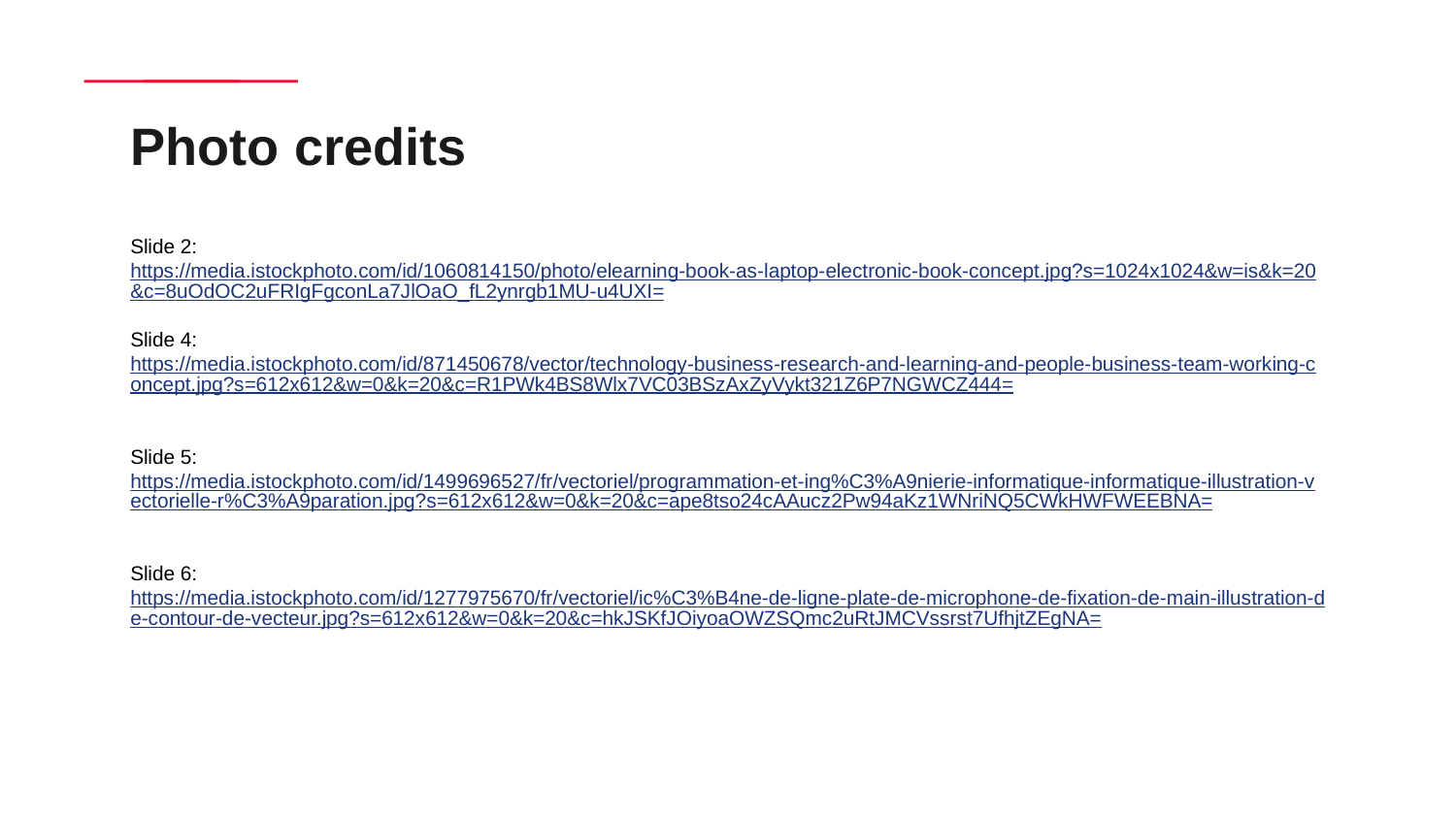

# Photo credits
Slide 2:
https://media.istockphoto.com/id/1060814150/photo/elearning-book-as-laptop-electronic-book-concept.jpg?s=1024x1024&w=is&k=20&c=8uOdOC2uFRIgFgconLa7JlOaO_fL2ynrgb1MU-u4UXI=

Slide 4:
https://media.istockphoto.com/id/871450678/vector/technology-business-research-and-learning-and-people-business-team-working-concept.jpg?s=612x612&w=0&k=20&c=R1PWk4BS8Wlx7VC03BSzAxZyVykt321Z6P7NGWCZ444=

Slide 5:
https://media.istockphoto.com/id/1499696527/fr/vectoriel/programmation-et-ing%C3%A9nierie-informatique-informatique-illustration-vectorielle-r%C3%A9paration.jpg?s=612x612&w=0&k=20&c=ape8tso24cAAucz2Pw94aKz1WNriNQ5CWkHWFWEEBNA=

Slide 6:https://media.istockphoto.com/id/1277975670/fr/vectoriel/ic%C3%B4ne-de-ligne-plate-de-microphone-de-fixation-de-main-illustration-de-contour-de-vecteur.jpg?s=612x612&w=0&k=20&c=hkJSKfJOiyoaOWZSQmc2uRtJMCVssrst7UfhjtZEgNA=